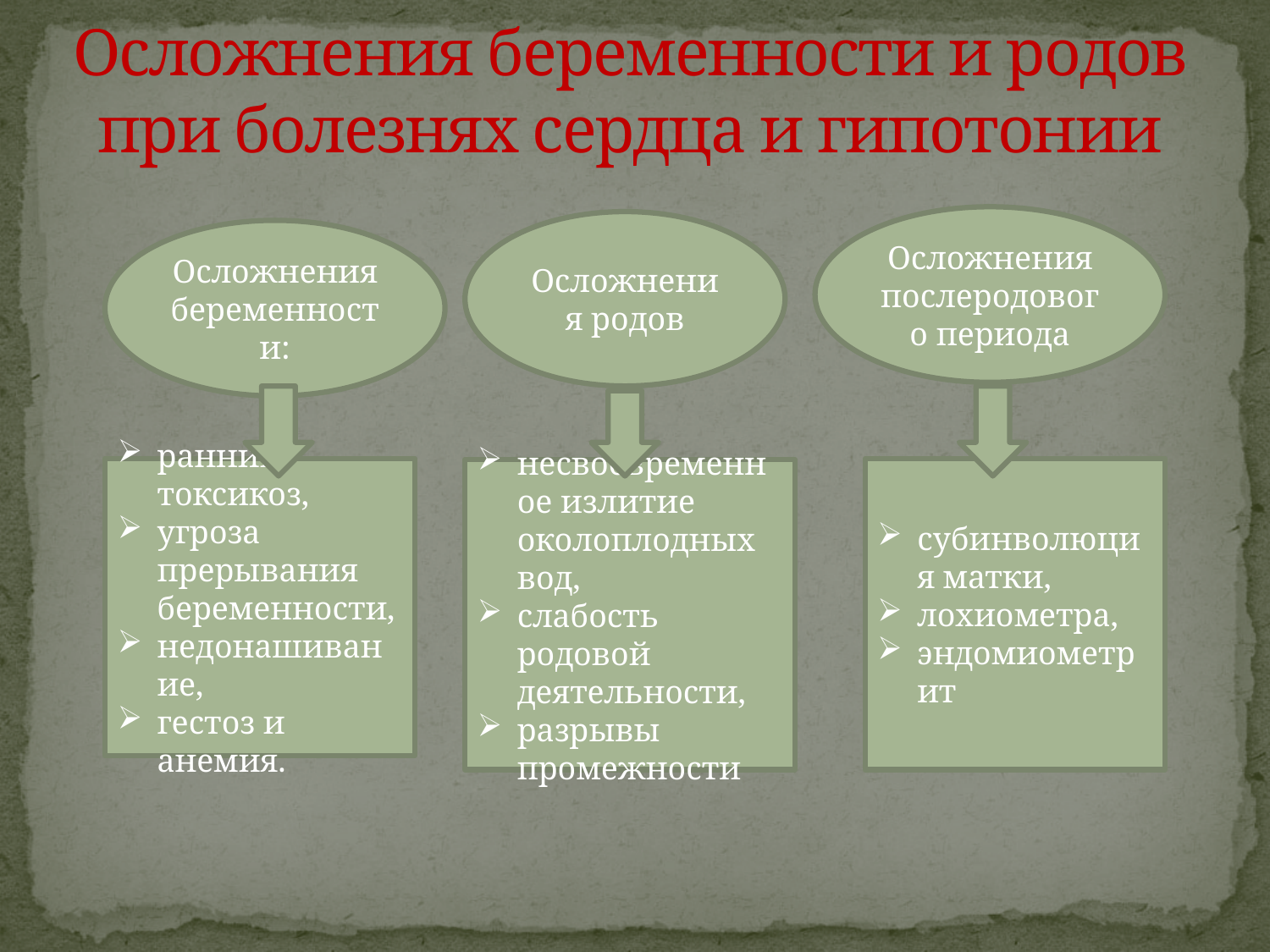

# Осложнения беременности и родов при болезнях сердца и гипотонии
Осложнения послеродового периода

Осложнения родов
Осложнения беременности:

субинволюция матки,
лохиометра,
эндомиометрит
ранний токсикоз,
угроза прерывания беременности,
недонашивание,
гестоз и анемия.
несвоевременное излитие околоплодных вод,
слабость родовой деятельности,
разрывы промежности